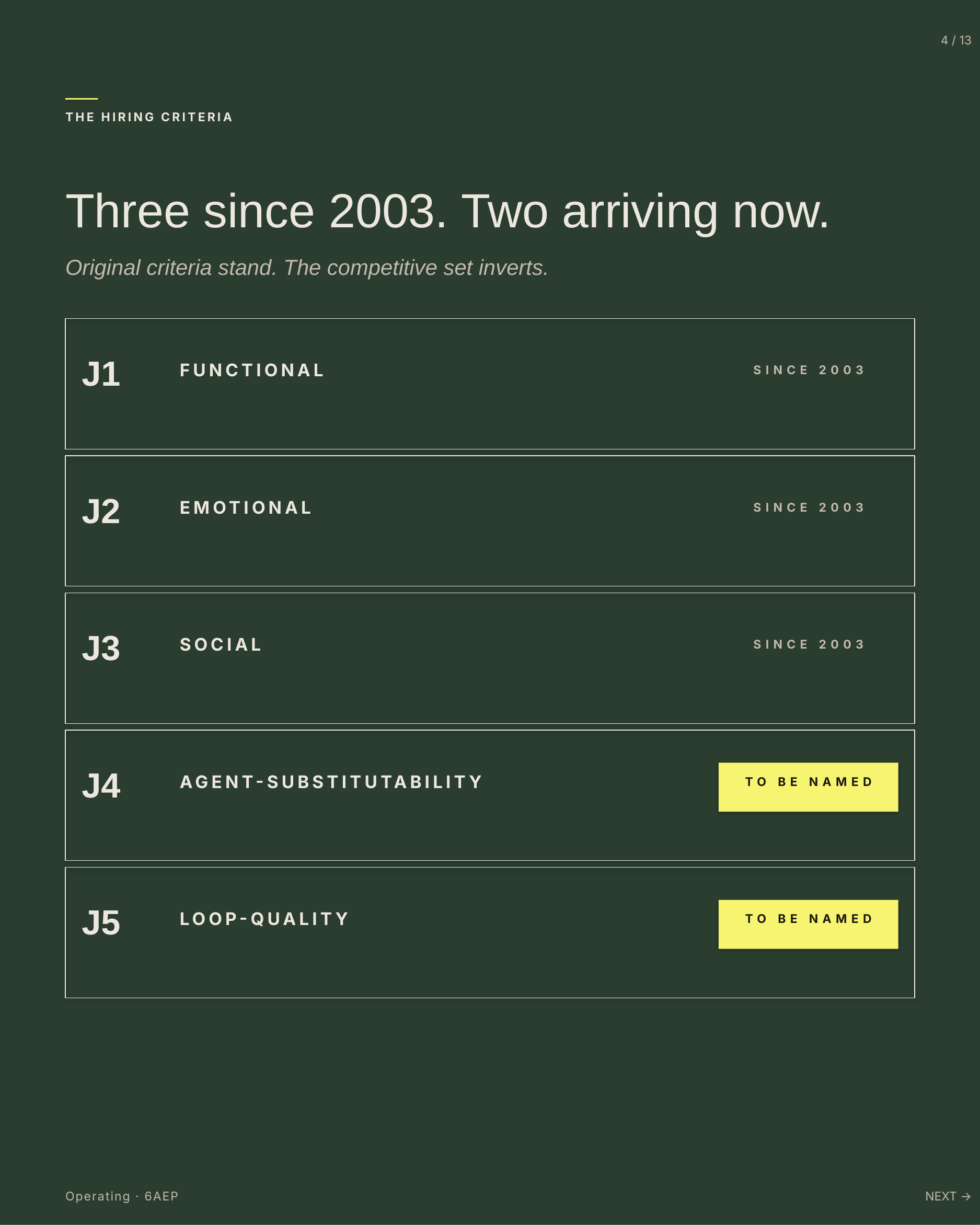

4 / 13

THE HIRING CRITERIA
Three since 2003. Two arriving now.
Original criteria stand. The competitive set inverts.

J1
FUNCTIONAL
SINCE 2003

J2
EMOTIONAL
SINCE 2003

J3
SOCIAL
SINCE 2003

J4

AGENT-SUBSTITUTABILITY
TO BE NAMED

J5

LOOP-QUALITY
TO BE NAMED
Operating · 6AEP
NEXT →